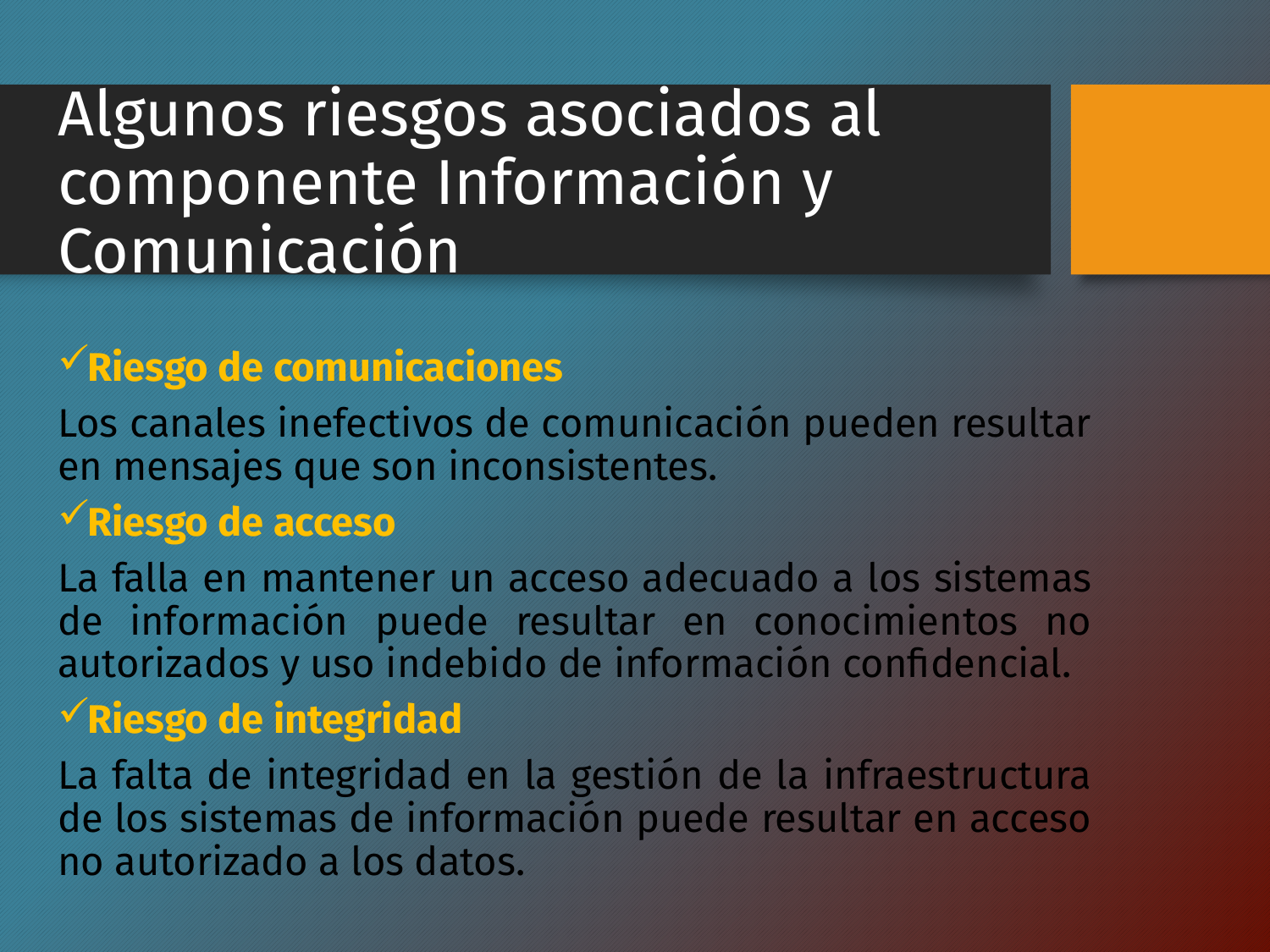

# Algunos riesgos asociados al componente Información y Comunicación

Riesgo de comunicaciones
Los canales inefectivos de comunicación pueden resultar en mensajes que son inconsistentes.
Riesgo de acceso
La falla en mantener un acceso adecuado a los sistemas de información puede resultar en conocimientos no autorizados y uso indebido de información confidencial.
Riesgo de integridad
La falta de integridad en la gestión de la infraestructura de los sistemas de información puede resultar en acceso no autorizado a los datos.